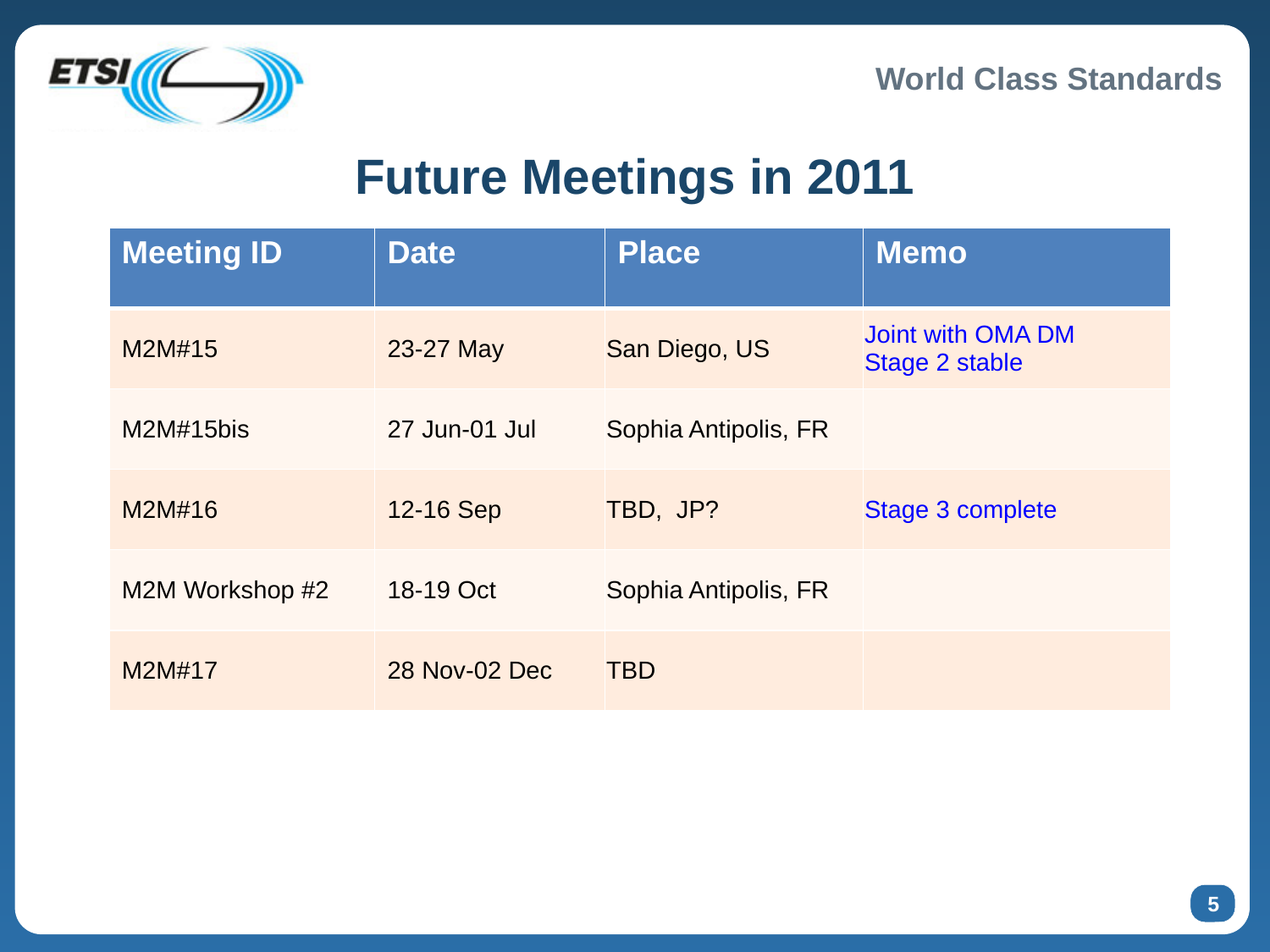

# Future Meetings in 2011
| Meeting ID | Date | Place | Memo |
| --- | --- | --- | --- |
| M2M#15 | 23-27 May | San Diego, US | Joint with OMA DM Stage 2 stable |
| M2M#15bis | 27 Jun-01 Jul | Sophia Antipolis, FR |  |
| M2M#16 | 12-16 Sep | TBD, JP? | Stage 3 complete |
| M2M Workshop #2 | 18-19 Oct | Sophia Antipolis, FR |  |
| M2M#17 | 28 Nov-02 Dec | TBD |  |

5